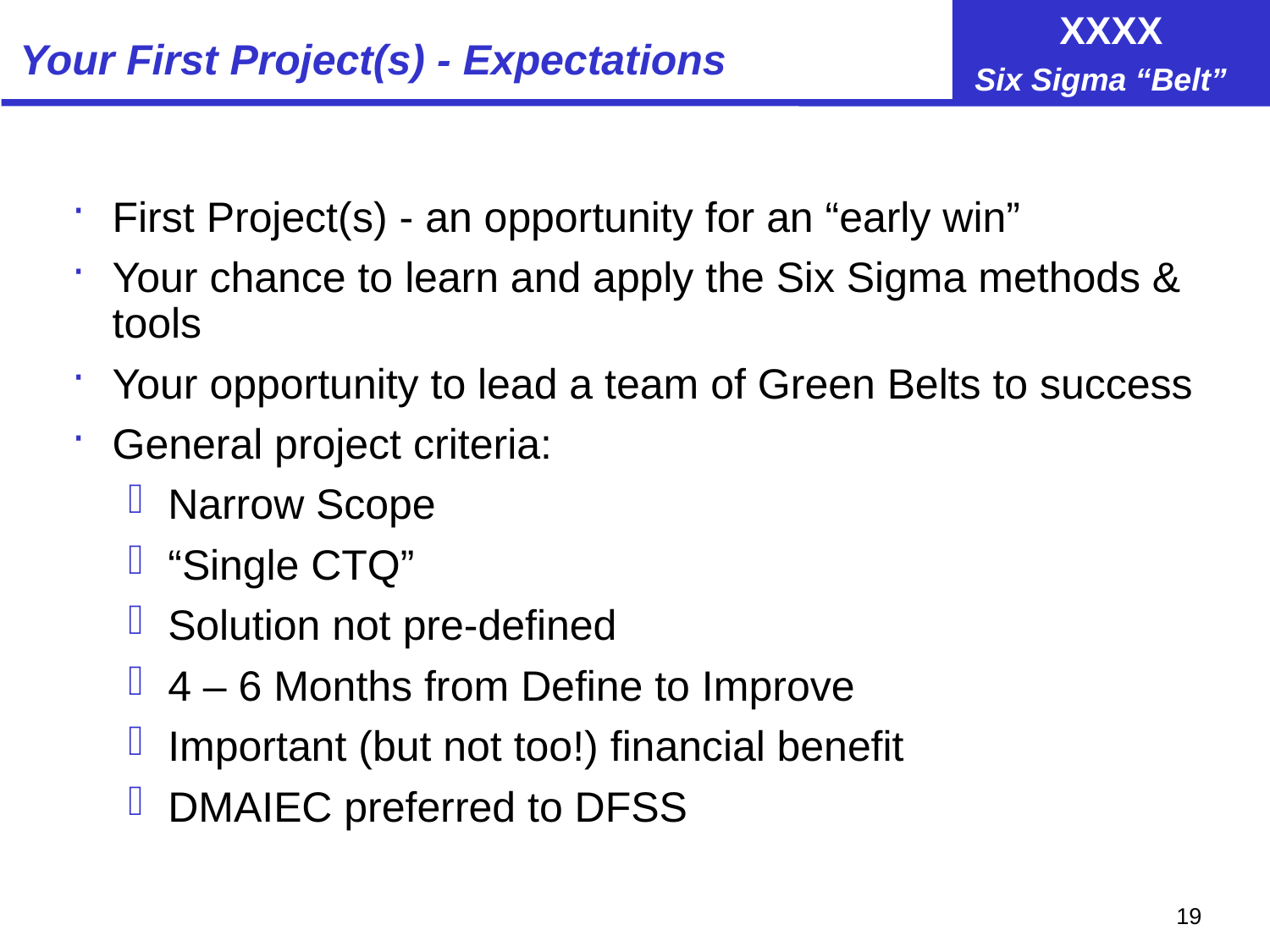

# Your First Project(s) - Expectations
First Project(s) - an opportunity for an “early win”
Your chance to learn and apply the Six Sigma methods & tools
Your opportunity to lead a team of Green Belts to success
General project criteria:
Narrow Scope
“Single CTQ”
Solution not pre-defined
4 – 6 Months from Define to Improve
Important (but not too!) financial benefit
DMAIEC preferred to DFSS